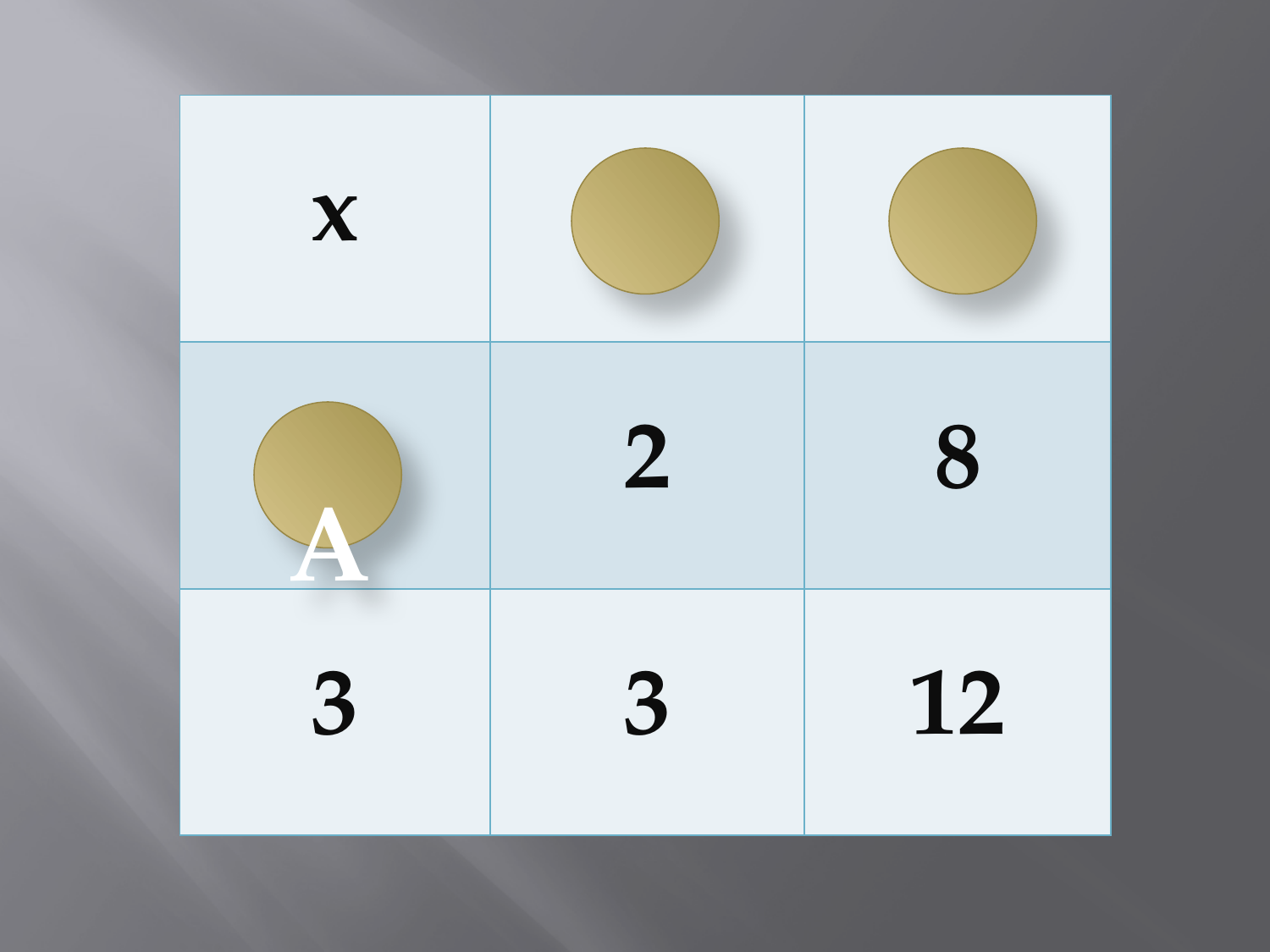

| x | 1 | 4 |
| --- | --- | --- |
| 2 | 2 | 8 |
| 3 | 3 | 12 |

A